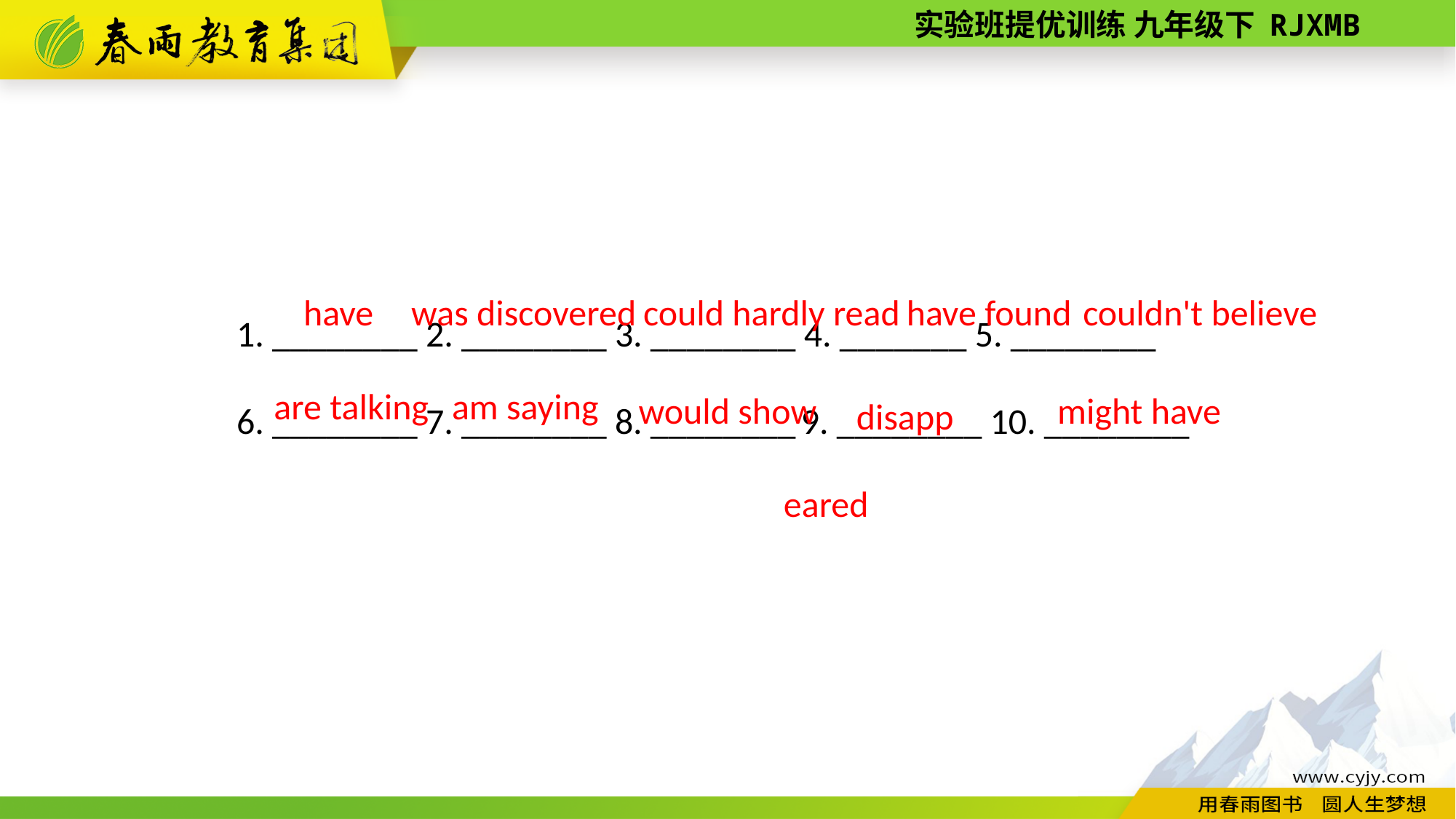

1. ________ 2. ________ 3. ________ 4. _______ 5. ________
6. ________ 7. ________ 8. ________ 9. ________ 10. ________

was discovered
could hardly read
have found
couldn't believe
have
disappeared
am saying
are talking
would show
might have